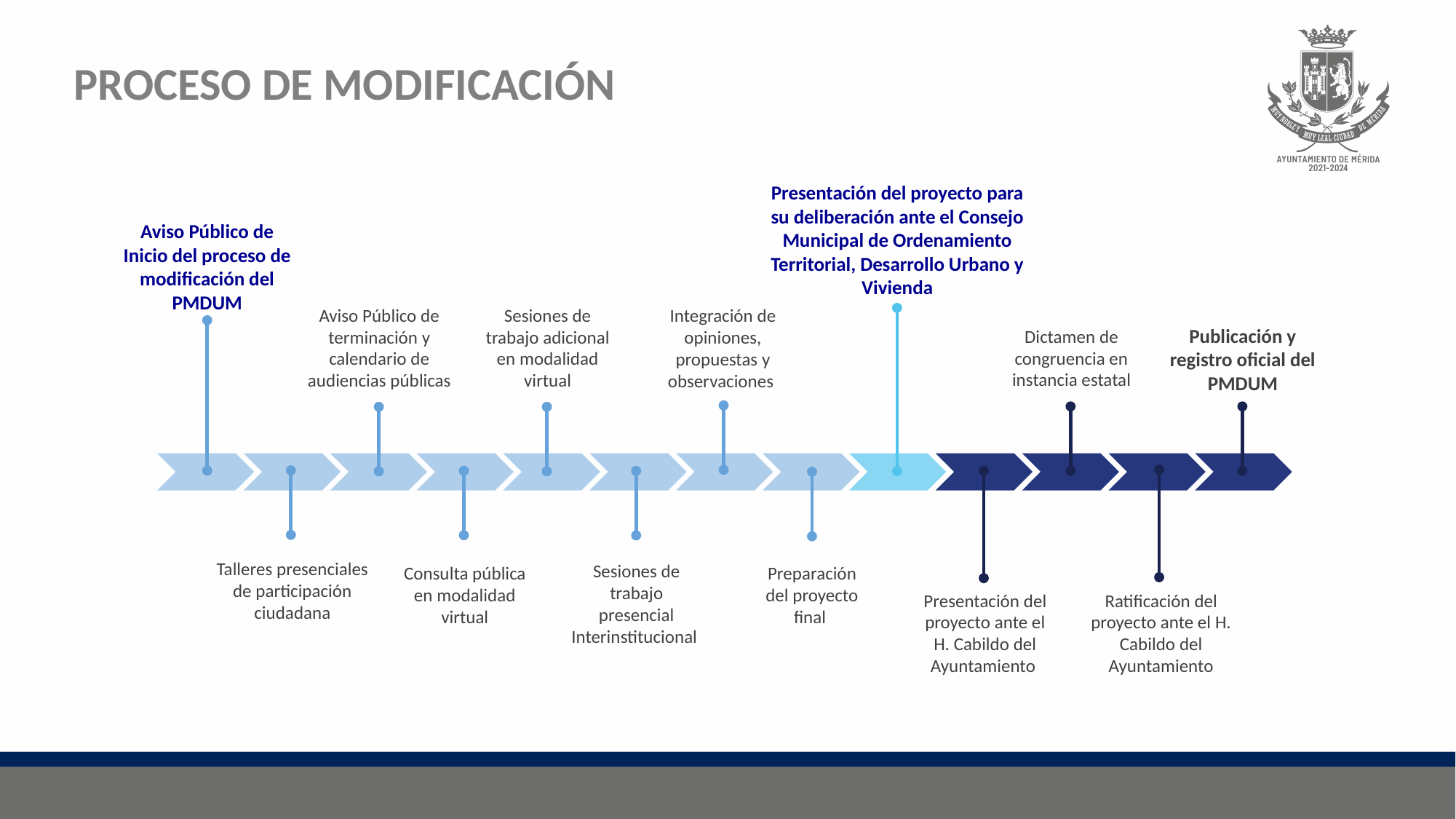

PROCESO DE MODIFICACIÓN
Presentación del proyecto para su deliberación ante el Consejo Municipal de Ordenamiento Territorial, Desarrollo Urbano y Vivienda
Aviso Público de Inicio del proceso de modificación del PMDUM
Aviso Público de terminación y calendario de audiencias públicas
Sesiones de trabajo adicional en modalidad virtual
Integración de opiniones, propuestas y observaciones
Publicación y registro oficial del PMDUM
Dictamen de congruencia en instancia estatal

Talleres presenciales de participación ciudadana
Sesiones de trabajo presencial
Interinstitucional
Consulta pública en modalidad virtual
Preparación del proyecto final
Presentación del proyecto ante el H. Cabildo del Ayuntamiento
Ratificación del proyecto ante el H. Cabildo del Ayuntamiento